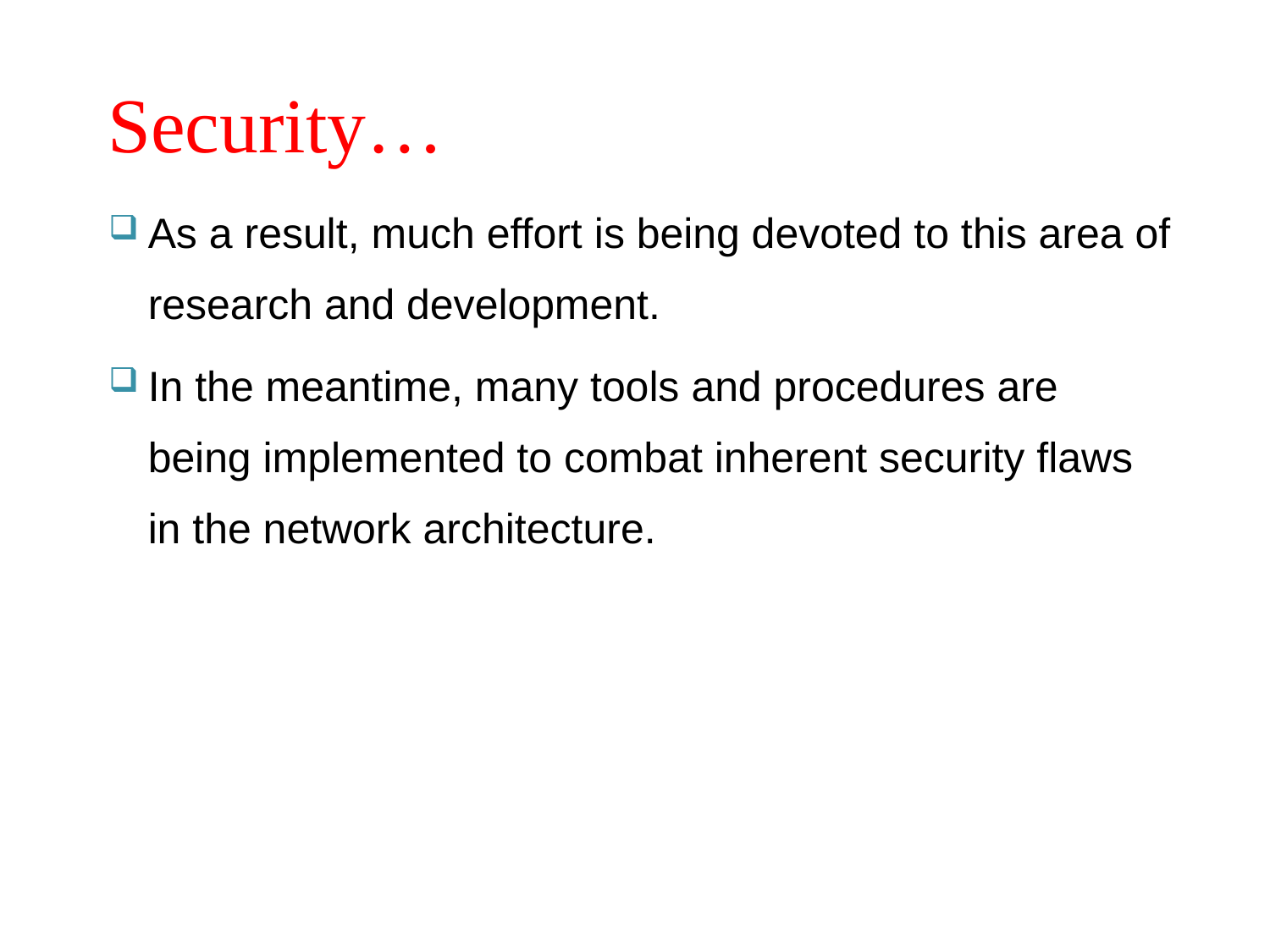

# Security…
As a result, much effort is being devoted to this area of research and development.
In the meantime, many tools and procedures are being implemented to combat inherent security flaws in the network architecture.

19